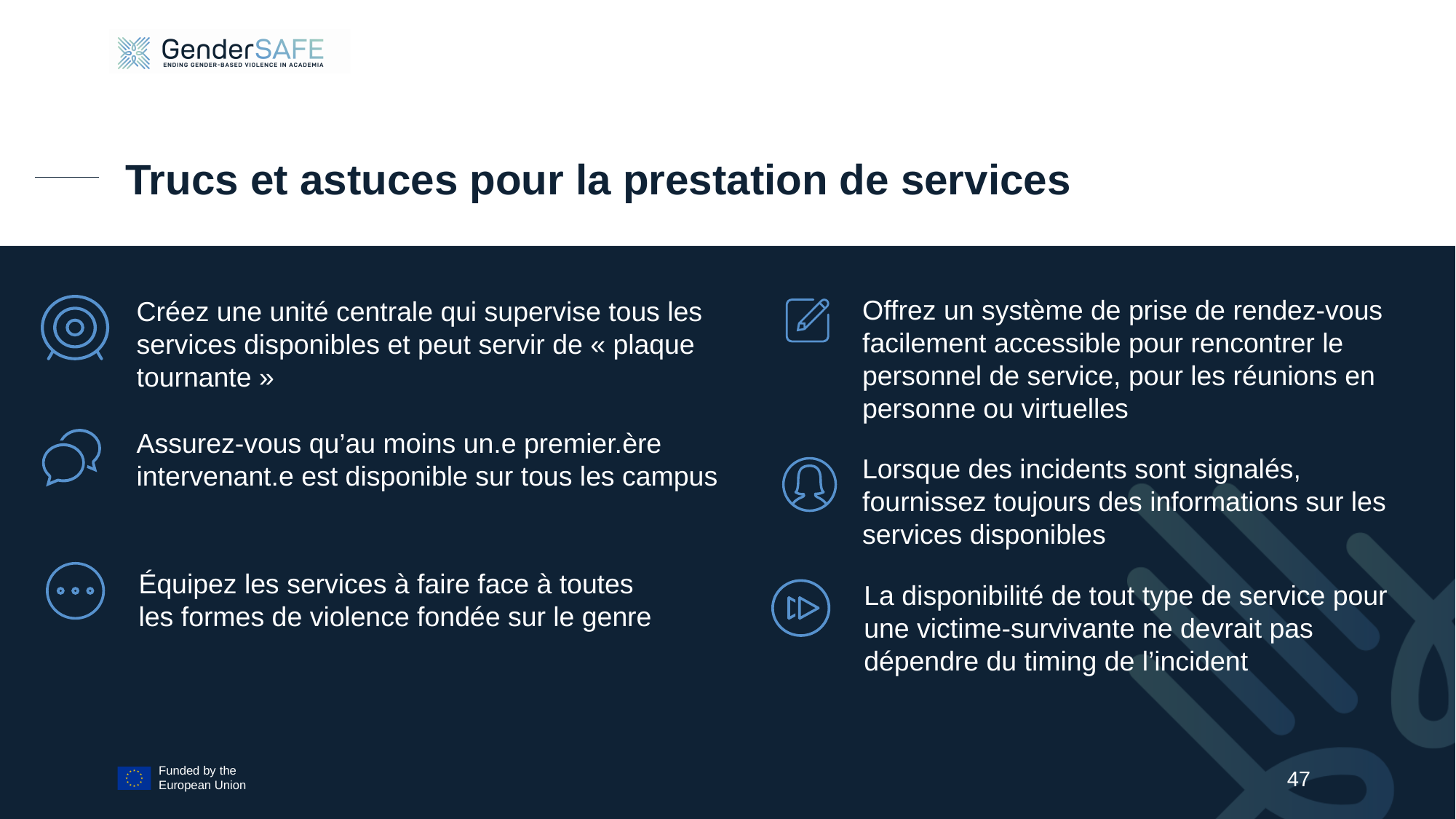

# Trucs et astuces pour la prestation de services
Offrez un système de prise de rendez-vous facilement accessible pour rencontrer le personnel de service, pour les réunions en personne ou virtuelles
Créez une unité centrale qui supervise tous les services disponibles et peut servir de « plaque tournante »

Assurez-vous qu’au moins un.e premier.ère intervenant.e est disponible sur tous les campus

Lorsque des incidents sont signalés, fournissez toujours des informations sur les services disponibles

Équipez les services à faire face à toutes les formes de violence fondée sur le genre

La disponibilité de tout type de service pour une victime-survivante ne devrait pas dépendre du timing de l’incident